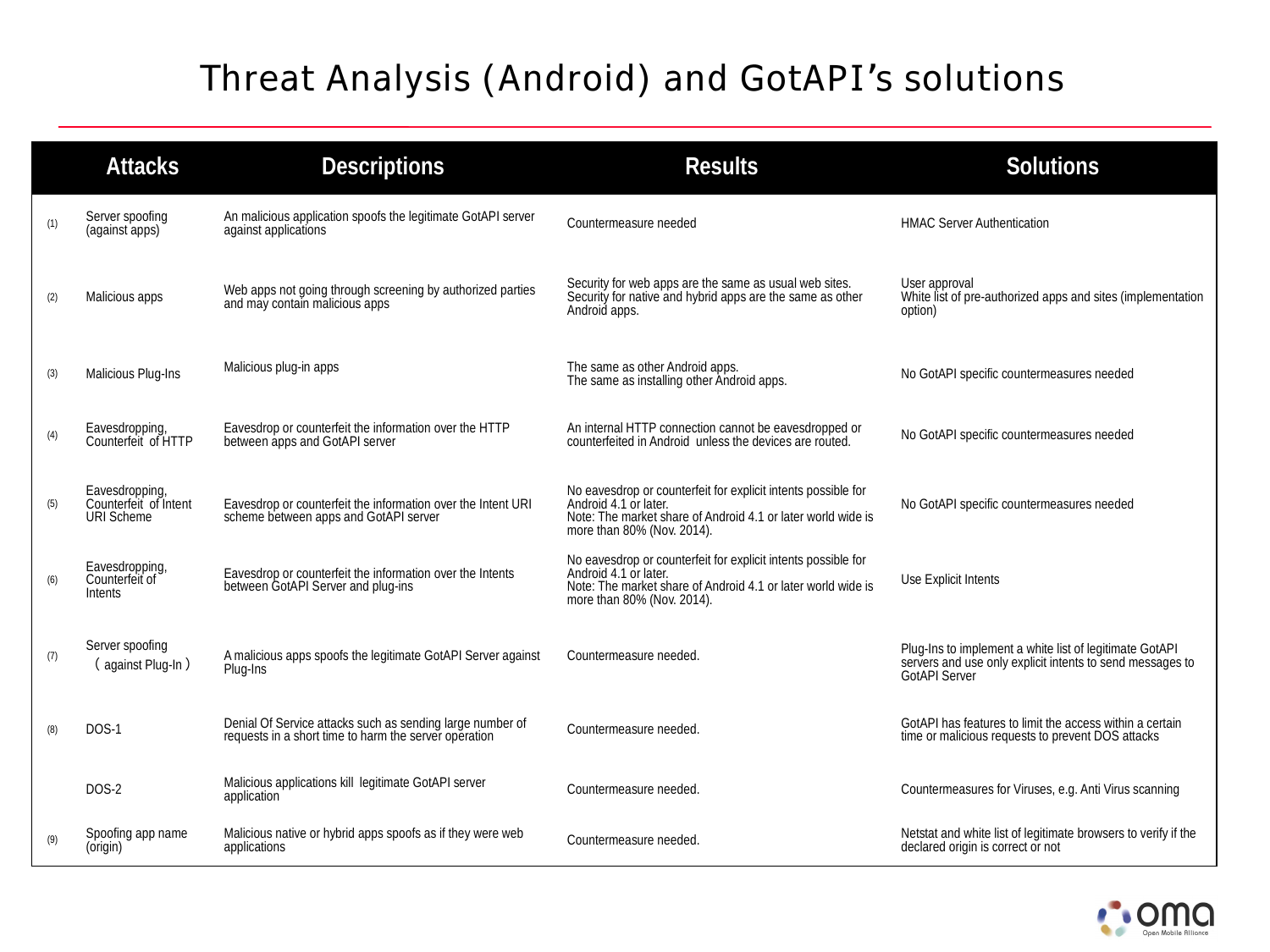

# Threat Analysis (Android) and GotAPI’s solutions
|  | Attacks | Descriptions | Results | Solutions |
| --- | --- | --- | --- | --- |
| (1) | Server spoofing (against apps) | An malicious application spoofs the legitimate GotAPI server against applications | Countermeasure needed | HMAC Server Authentication |
| (2) | Malicious apps | Web apps not going through screening by authorized parties and may contain malicious apps | Security for web apps are the same as usual web sites. Security for native and hybrid apps are the same as other Android apps. | User approval White list of pre-authorized apps and sites (implementation option) |
| (3) | Malicious Plug-Ins | Malicious plug-in apps | The same as other Android apps. The same as installing other Android apps. | No GotAPI specific countermeasures needed |
| (4) | Eavesdropping, Counterfeit of HTTP | Eavesdrop or counterfeit the information over the HTTP between apps and GotAPI server | An internal HTTP connection cannot be eavesdropped or counterfeited in Android unless the devices are routed. | No GotAPI specific countermeasures needed |
| (5) | Eavesdropping, Counterfeit of Intent URI Scheme | Eavesdrop or counterfeit the information over the Intent URI scheme between apps and GotAPI server | No eavesdrop or counterfeit for explicit intents possible for Android 4.1 or later. Note: The market share of Android 4.1 or later world wide is more than 80% (Nov. 2014). | No GotAPI specific countermeasures needed |
| (6) | Eavesdropping, Counterfeit of Intents | Eavesdrop or counterfeit the information over the Intents between GotAPI Server and plug-ins | No eavesdrop or counterfeit for explicit intents possible for Android 4.1 or later. Note: The market share of Android 4.1 or later world wide is more than 80% (Nov. 2014). | Use Explicit Intents |
| (7) | Server spoofing （against Plug-In） | A malicious apps spoofs the legitimate GotAPI Server against Plug-Ins | Countermeasure needed. | Plug-Ins to implement a white list of legitimate GotAPI servers and use only explicit intents to send messages to GotAPI Server |
| (8) | DOS-1 | Denial Of Service attacks such as sending large number of requests in a short time to harm the server operation | Countermeasure needed. | GotAPI has features to limit the access within a certain time or malicious requests to prevent DOS attacks |
|  | DOS-2 | Malicious applications kill legitimate GotAPI server application | Countermeasure needed. | Countermeasures for Viruses, e.g. Anti Virus scanning |
| (9) | Spoofing app name (origin) | Malicious native or hybrid apps spoofs as if they were web applications | Countermeasure needed. | Netstat and white list of legitimate browsers to verify if the declared origin is correct or not |